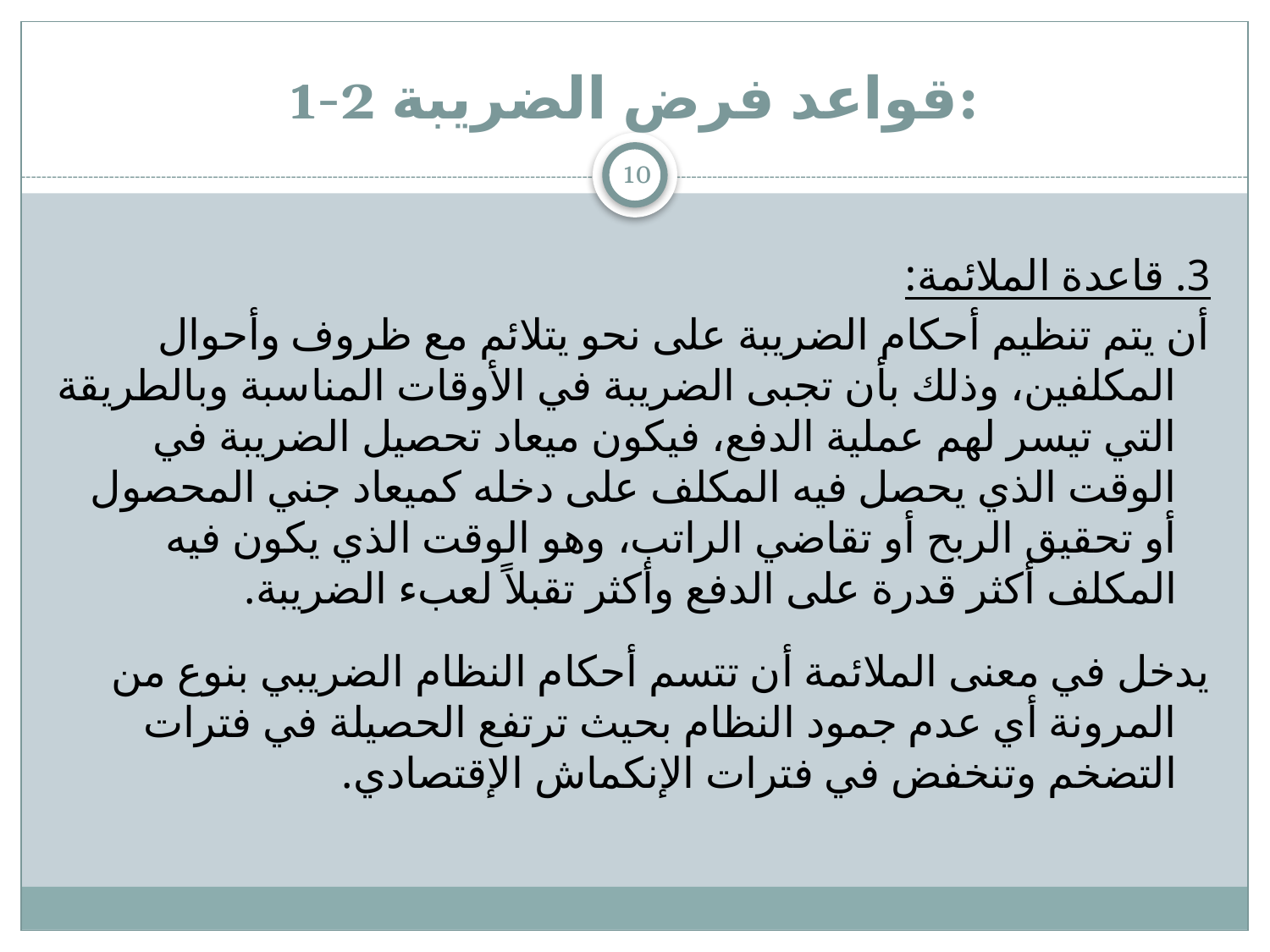

# 1-2 قواعد فرض الضريبة:
10
3. قاعدة الملائمة:
	أن يتم تنظيم أحكام الضريبة على نحو يتلائم مع ظروف وأحوال المكلفين، وذلك بأن تجبى الضريبة في الأوقات المناسبة وبالطريقة التي تيسر لهم عملية الدفع، فيكون ميعاد تحصيل الضريبة في الوقت الذي يحصل فيه المكلف على دخله كميعاد جني المحصول أو تحقيق الربح أو تقاضي الراتب، وهو الوقت الذي يكون فيه المكلف أكثر قدرة على الدفع وأكثر تقبلاً لعبء الضريبة.

	يدخل في معنى الملائمة أن تتسم أحكام النظام الضريبي بنوع من المرونة أي عدم جمود النظام بحيث ترتفع الحصيلة في فترات التضخم وتنخفض في فترات الإنكماش الإقتصادي.